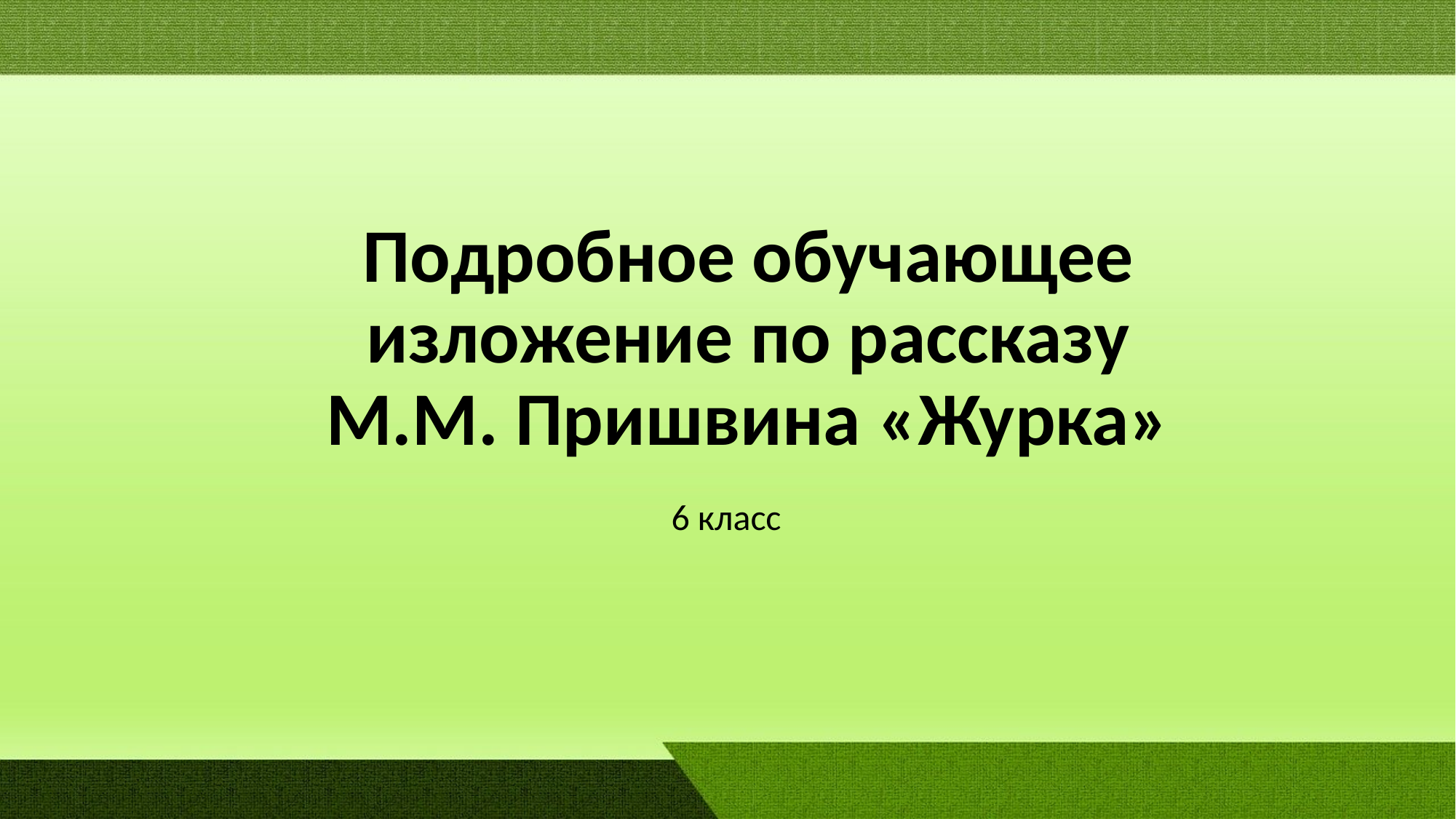

# Подробное обучающее изложение по рассказу М.М. Пришвина «Журка»
6 класс